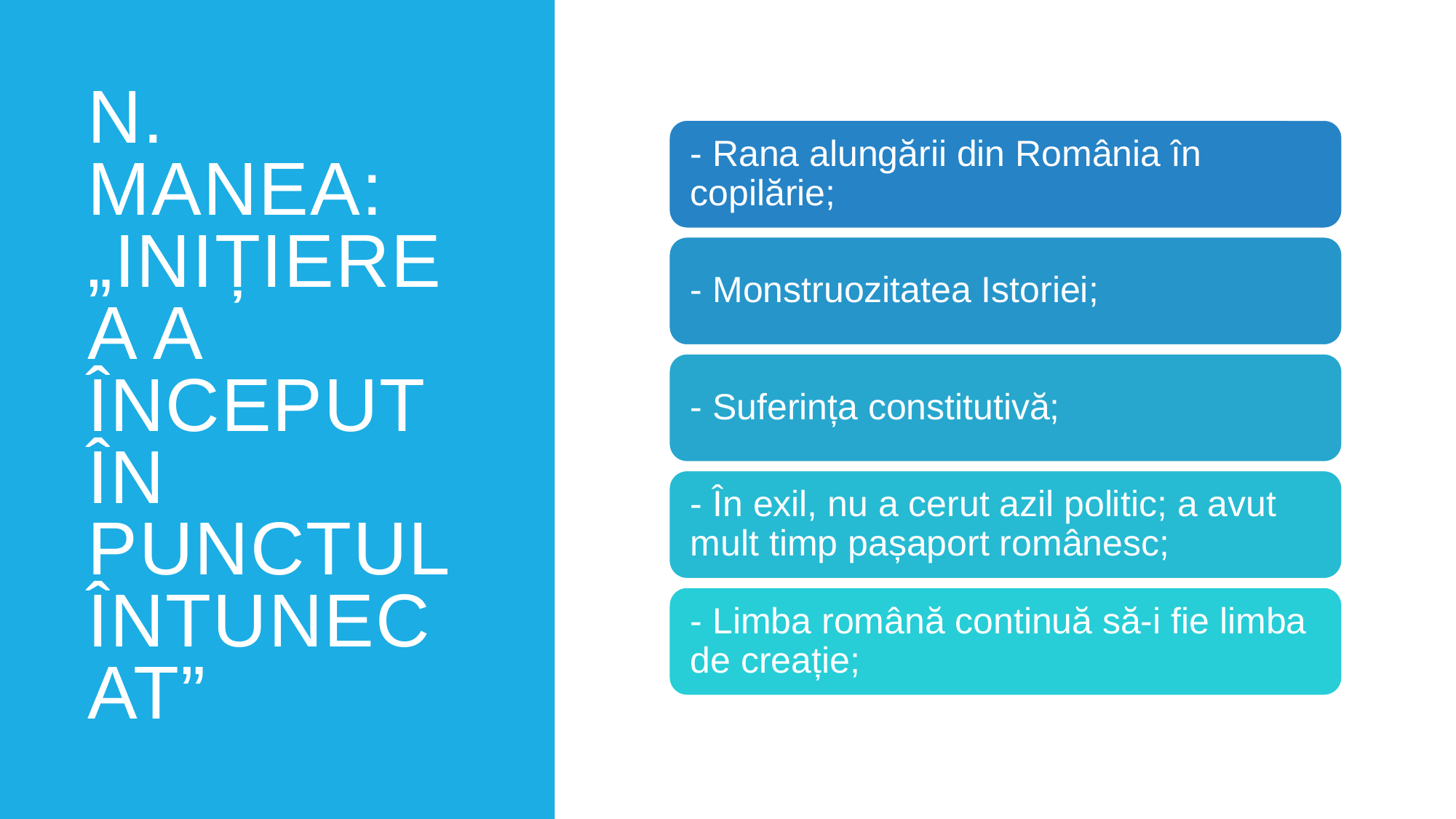

# N. Manea: „Inițierea a început în punctul întunecat”
- Rana alungării din România în copilărie;
- Monstruozitatea Istoriei;
- Suferința constitutivă;
- În exil, nu a cerut azil politic; a avut mult timp pașaport românesc;
- Limba română continuă să-i fie limba de creație;